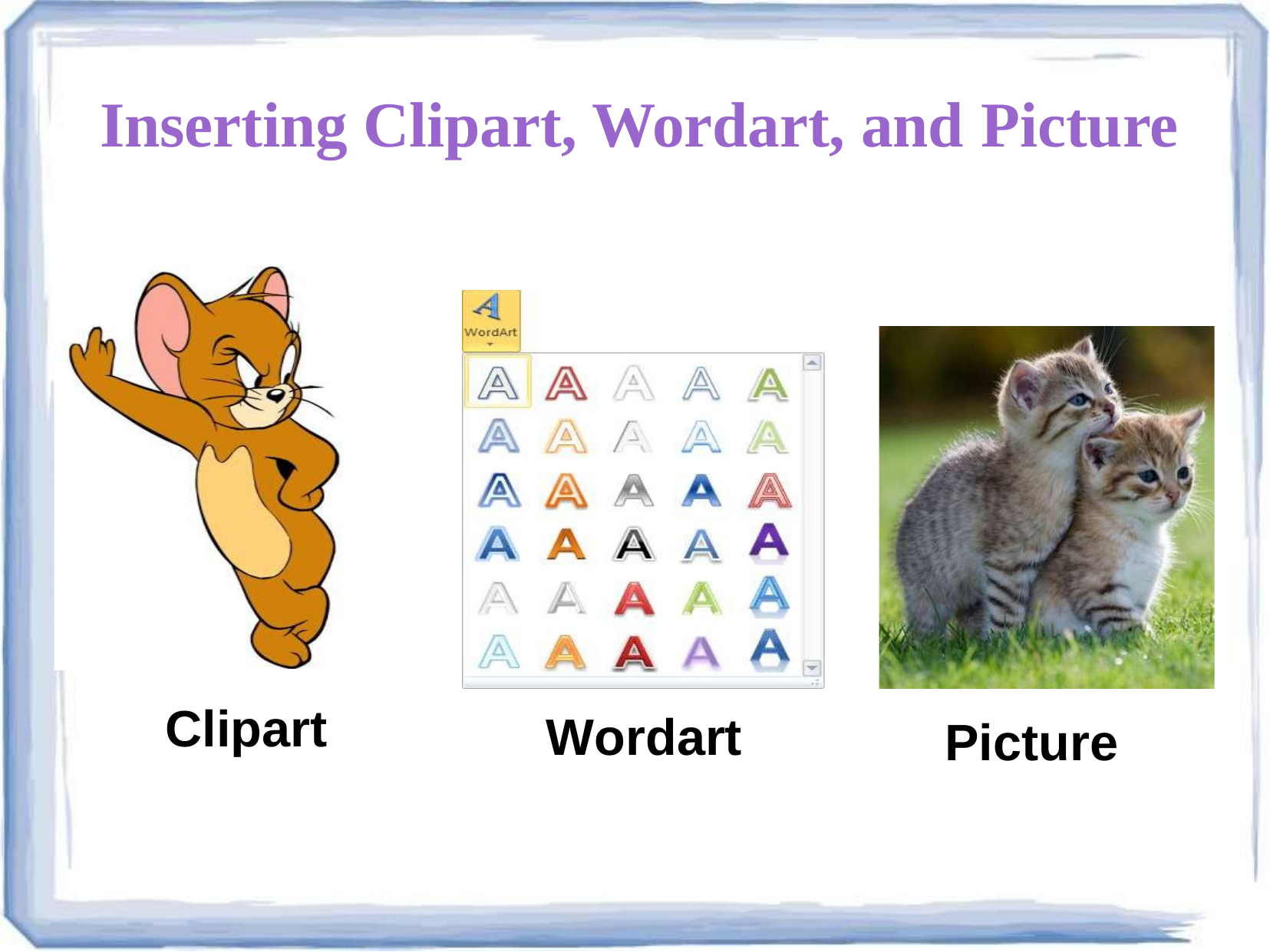

# Inserting Clipart, Wordart, and Picture

Clipart
Wordart
Picture